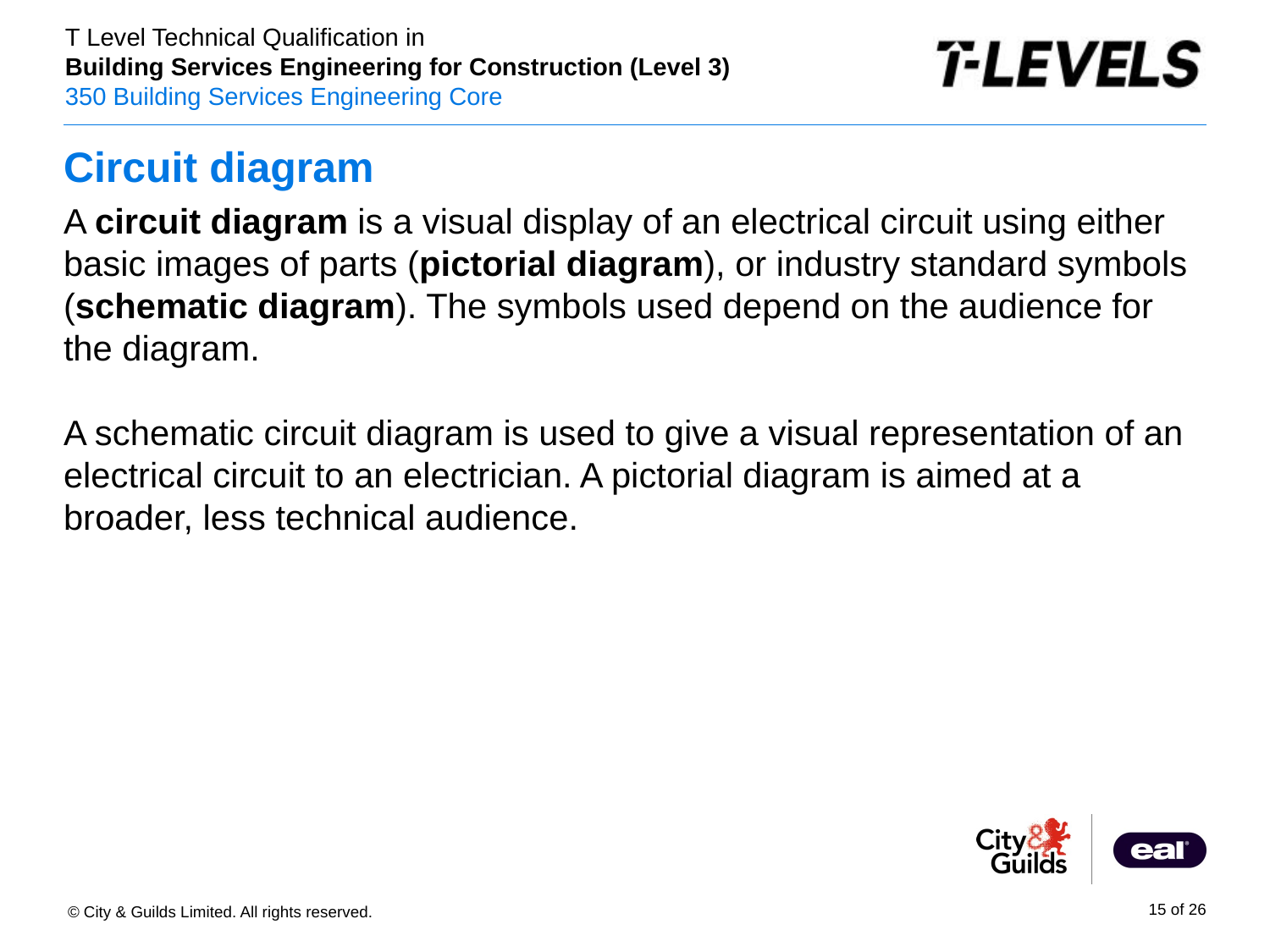

# Circuit diagram
A circuit diagram is a visual display of an electrical circuit using either basic images of parts (pictorial diagram), or industry standard symbols (schematic diagram). The symbols used depend on the audience for the diagram.

A schematic circuit diagram is used to give a visual representation of an electrical circuit to an electrician. A pictorial diagram is aimed at a broader, less technical audience.